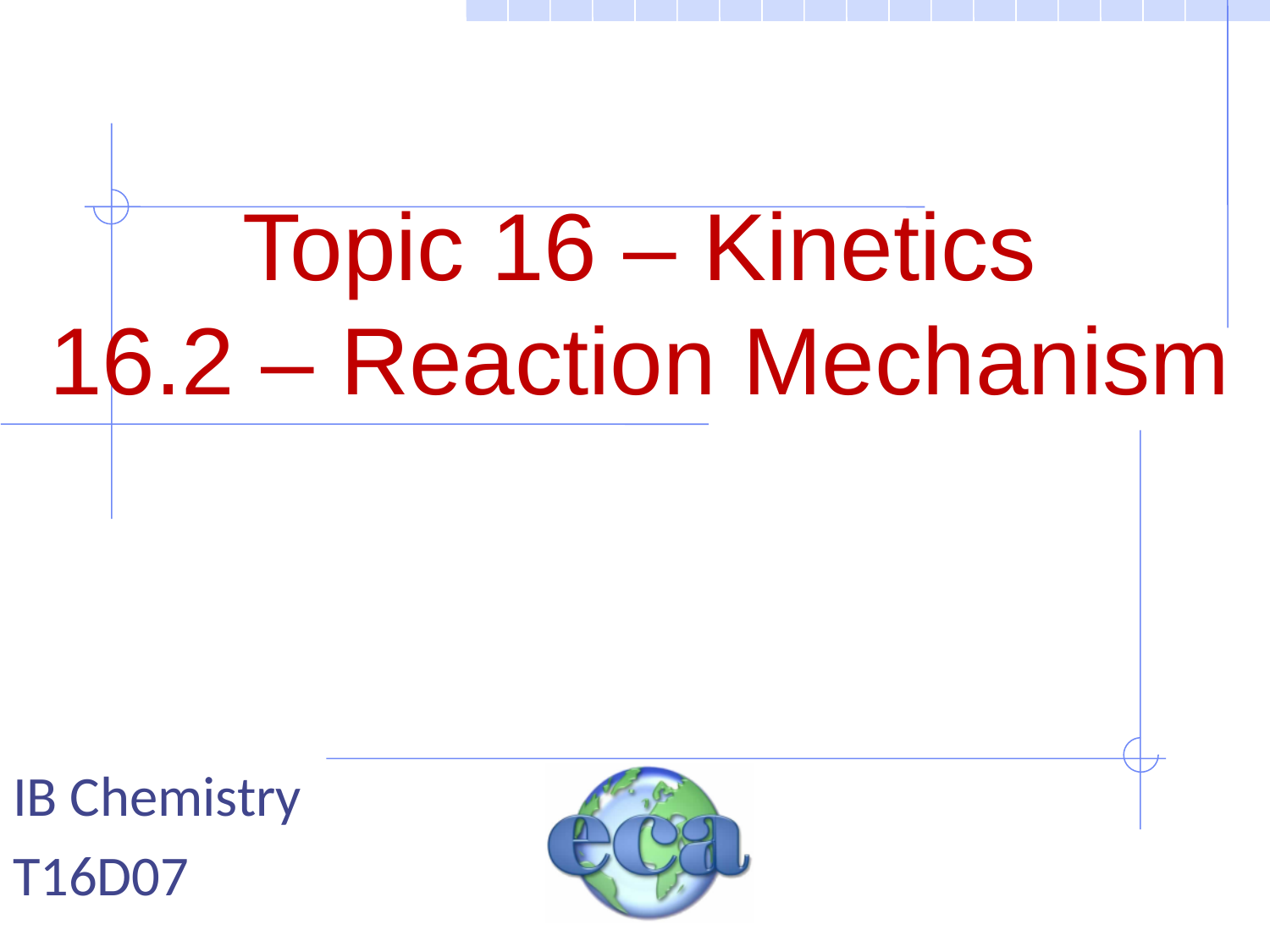

# Topic 16 – Kinetics 16.2 – Reaction Mechanism
IB Chemistry
T16D07